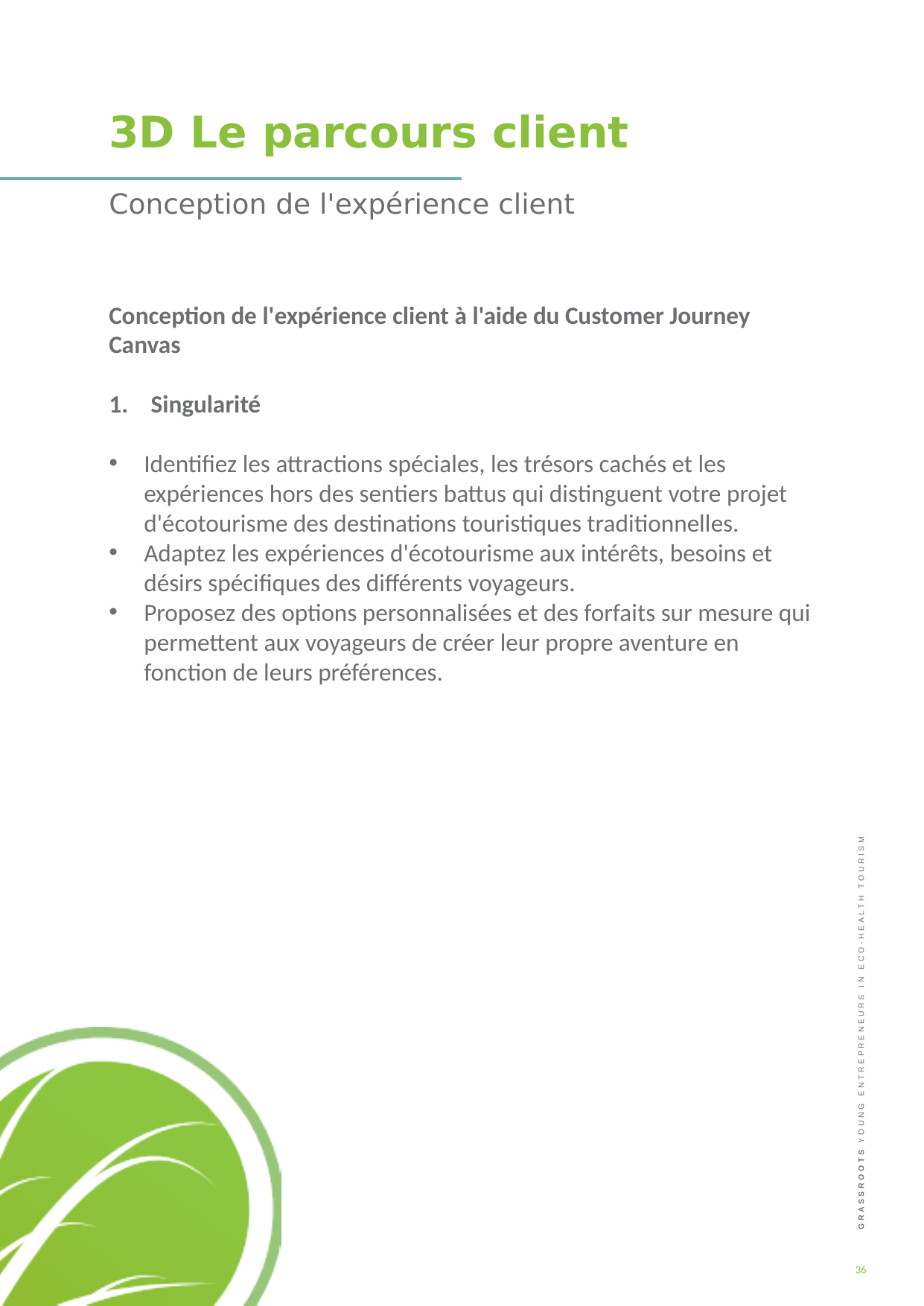

3D Le parcours client
Conception de l'expérience client
Conception de l'expérience client à l'aide du Customer Journey Canvas

Singularité

Identifiez les attractions spéciales, les trésors cachés et les expériences hors des sentiers battus qui distinguent votre projet d'écotourisme des destinations touristiques traditionnelles.
Adaptez les expériences d'écotourisme aux intérêts, besoins et désirs spécifiques des différents voyageurs.
Proposez des options personnalisées et des forfaits sur mesure qui permettent aux voyageurs de créer leur propre aventure en fonction de leurs préférences.

36